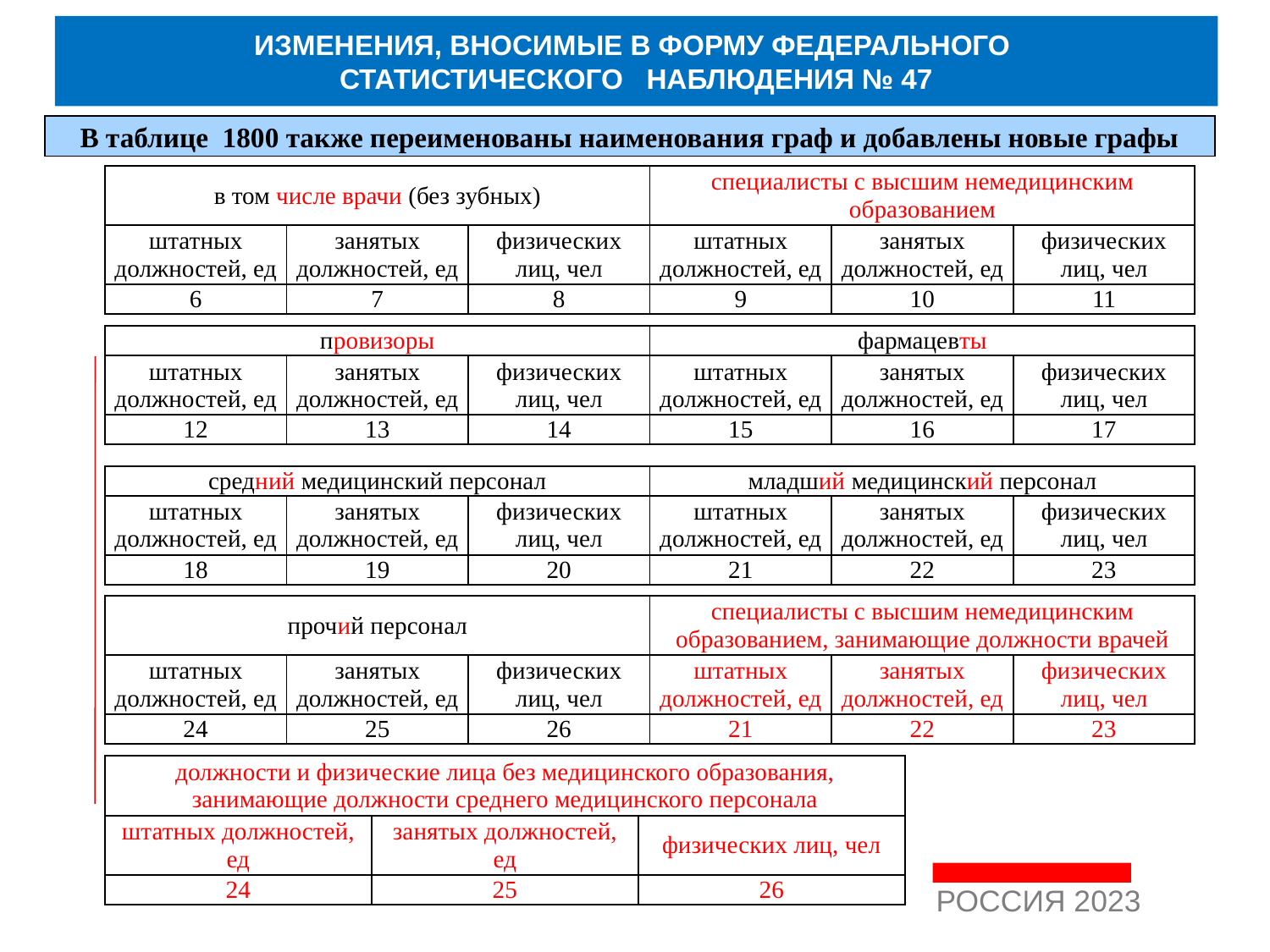

ИЗМЕНЕНИЯ, ВНОСИМЫЕ В ФОРМУ ФЕДЕРАЛЬНОГО
СТАТИСТИЧЕСКОГО   НАБЛЮДЕНИЯ № 47
В таблице  1800 также переименованы наименования граф и добавлены новые графы

| в том числе врачи (без зубных) |  |  | специалисты с высшим немедицинским образованием |  |  |
| --- | --- | --- | --- | --- | --- |
| штатных должностей, ед | занятых должностей, ед | физических лиц, чел | штатных должностей, ед | занятых должностей, ед | физических лиц, чел |
| 6 | 7 | 8 | 9 | 10 | 11 |
| провизоры |  |  | фармацевты |  |  |
| --- | --- | --- | --- | --- | --- |
| штатных должностей, ед | занятых должностей, ед | физических лиц, чел | штатных должностей, ед | занятых должностей, ед | физических лиц, чел |
| 12 | 13 | 14 | 15 | 16 | 17 |
| средний медицинский персонал |  |  | младший медицинский персонал |  |  |
| --- | --- | --- | --- | --- | --- |
| штатных должностей, ед | занятых должностей, ед | физических лиц, чел | штатных должностей, ед | занятых должностей, ед | физических лиц, чел |
| 18 | 19 | 20 | 21 | 22 | 23 |
| прочий персонал |  |  | специалисты с высшим немедицинским образованием, занимающие должности врачей |  |  |
| --- | --- | --- | --- | --- | --- |
| штатных должностей, ед | занятых должностей, ед | физических лиц, чел | штатных должностей, ед | занятых должностей, ед | физических лиц, чел |
| 24 | 25 | 26 | 21 | 22 | 23 |
| должности и физические лица без медицинского образования, занимающие должности среднего медицинского персонала |  |  |
| --- | --- | --- |
| штатных должностей, ед | занятых должностей, ед | физических лиц, чел |
| 24 | 25 | 26 |

РОССИЯ 2023